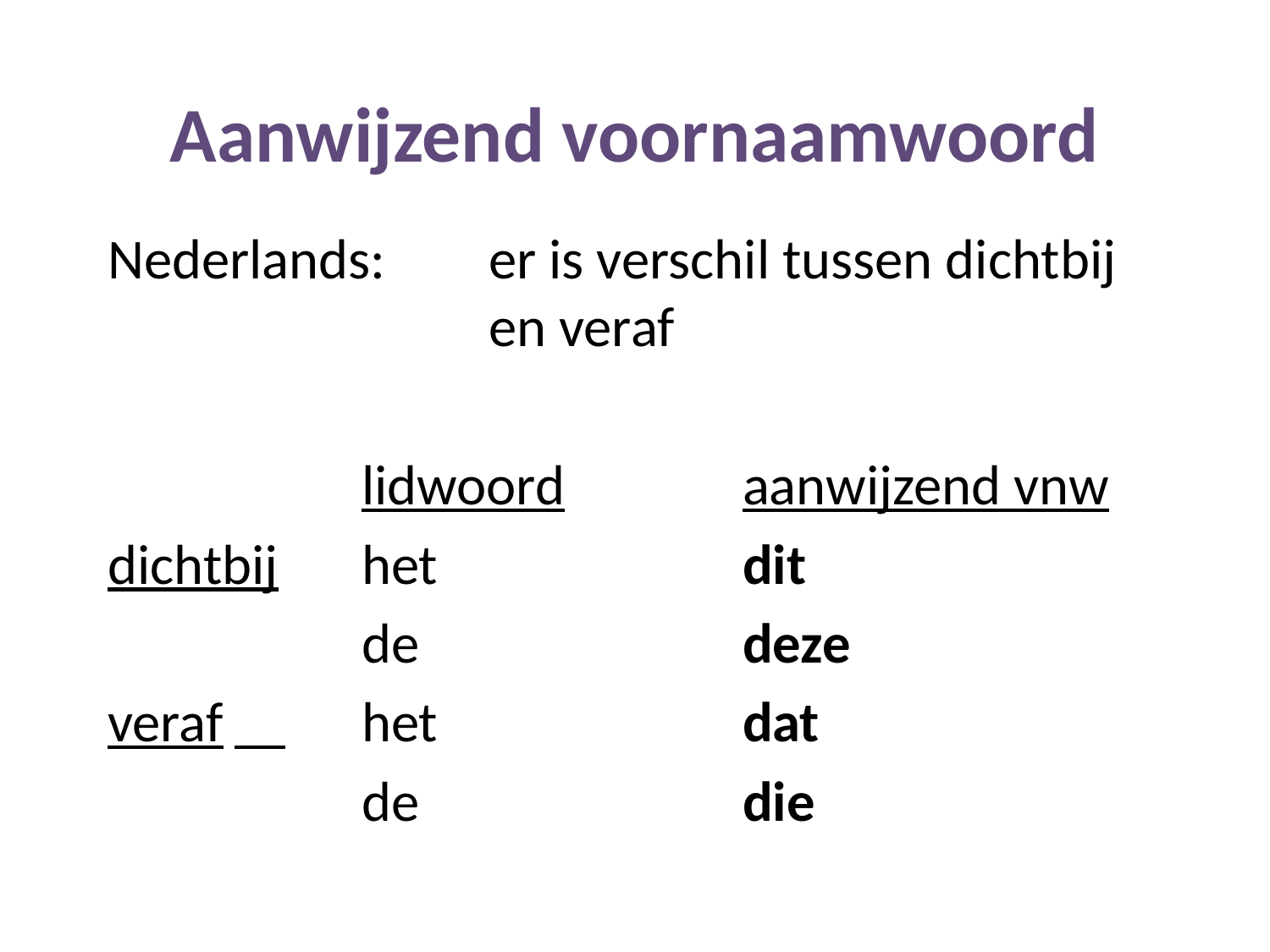

Aanwijzend voornaamwoord
Nederlands:	er is verschil tussen dichtbij 			en veraf

		lidwoord		aanwijzend vnw
dichtbij	het			dit
		de			deze
veraf	    	het			dat
		de			die